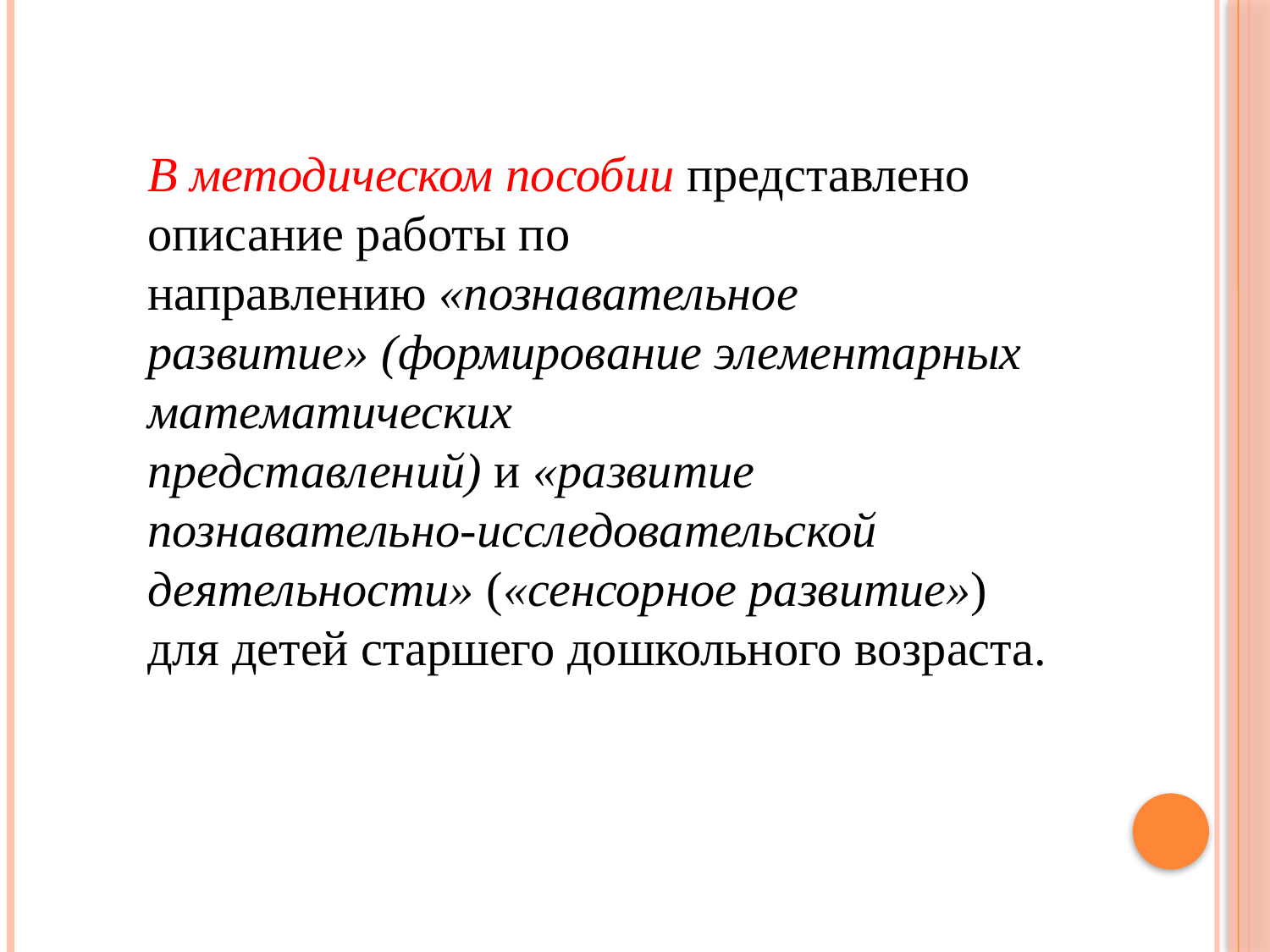

В методическом пособии представлено описание работы по направлению «познавательное развитие» (формирование элементарных математических представлений) и «развитие познавательно-исследовательской деятельности» («сенсорное развитие») для детей старшего дошкольного возраста.